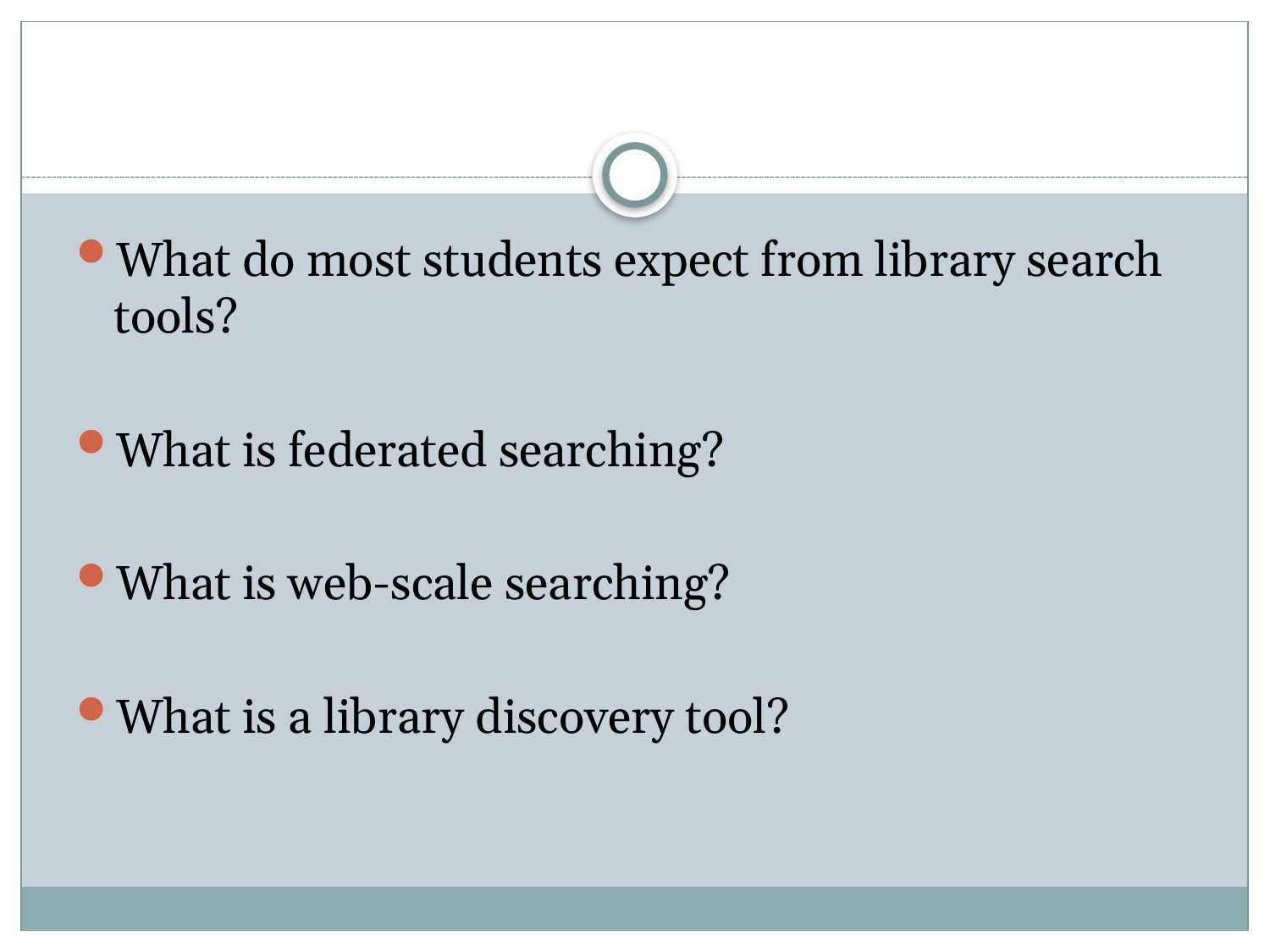

What do most students expect from library search tools?

What is federated searching?

What is web-scale searching?

What is a library discovery tool?